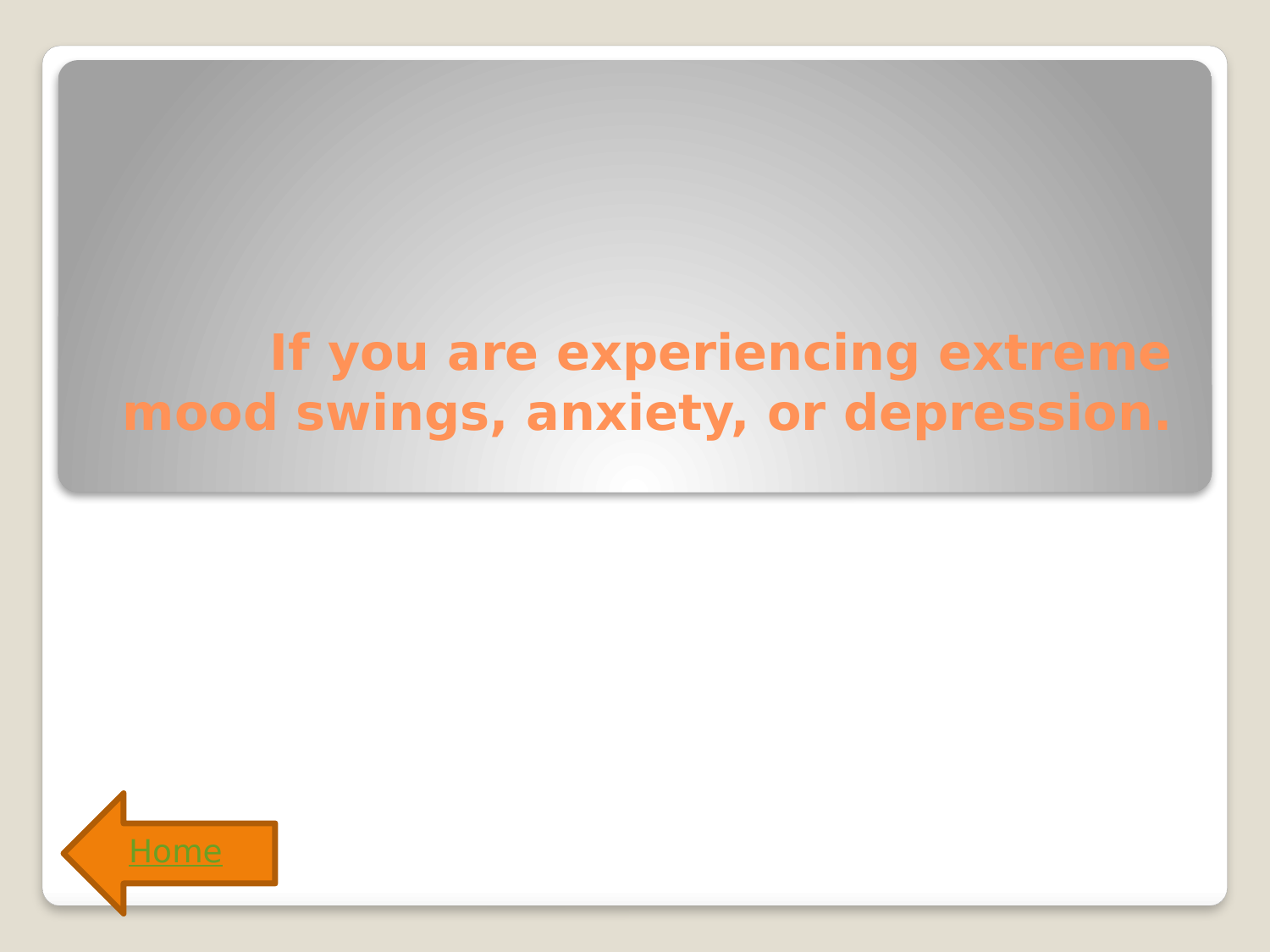

# If you are experiencing extreme mood swings, anxiety, or depression.

Home